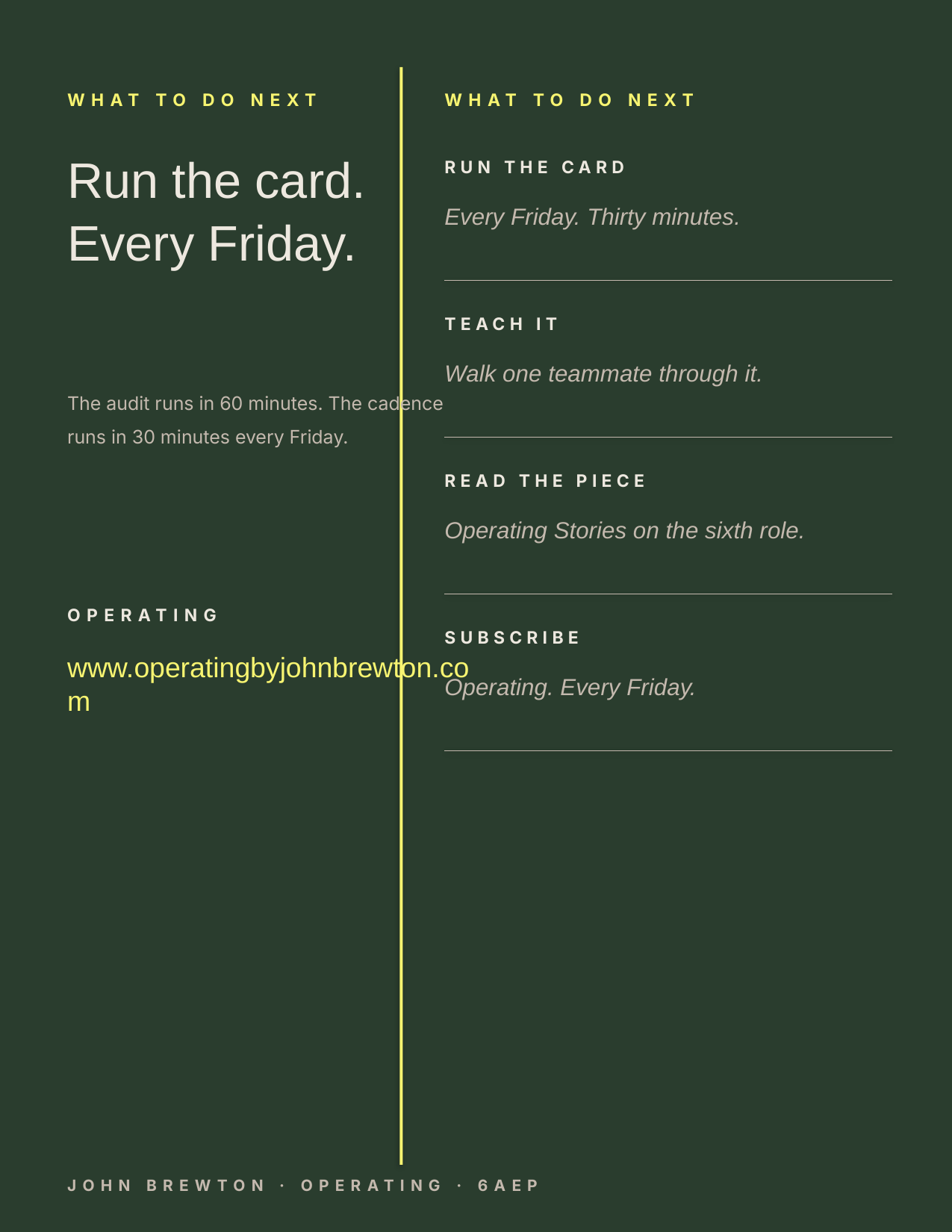

WHAT TO DO NEXT
WHAT TO DO NEXT
Run the card.
Every Friday.
RUN THE CARD
Every Friday. Thirty minutes.
TEACH IT
Walk one teammate through it.
The audit runs in 60 minutes. The cadence runs in 30 minutes every Friday.
READ THE PIECE
Operating Stories on the sixth role.
OPERATING
SUBSCRIBE
www.operatingbyjohnbrewton.com
Operating. Every Friday.
JOHN BREWTON · OPERATING · 6AEP